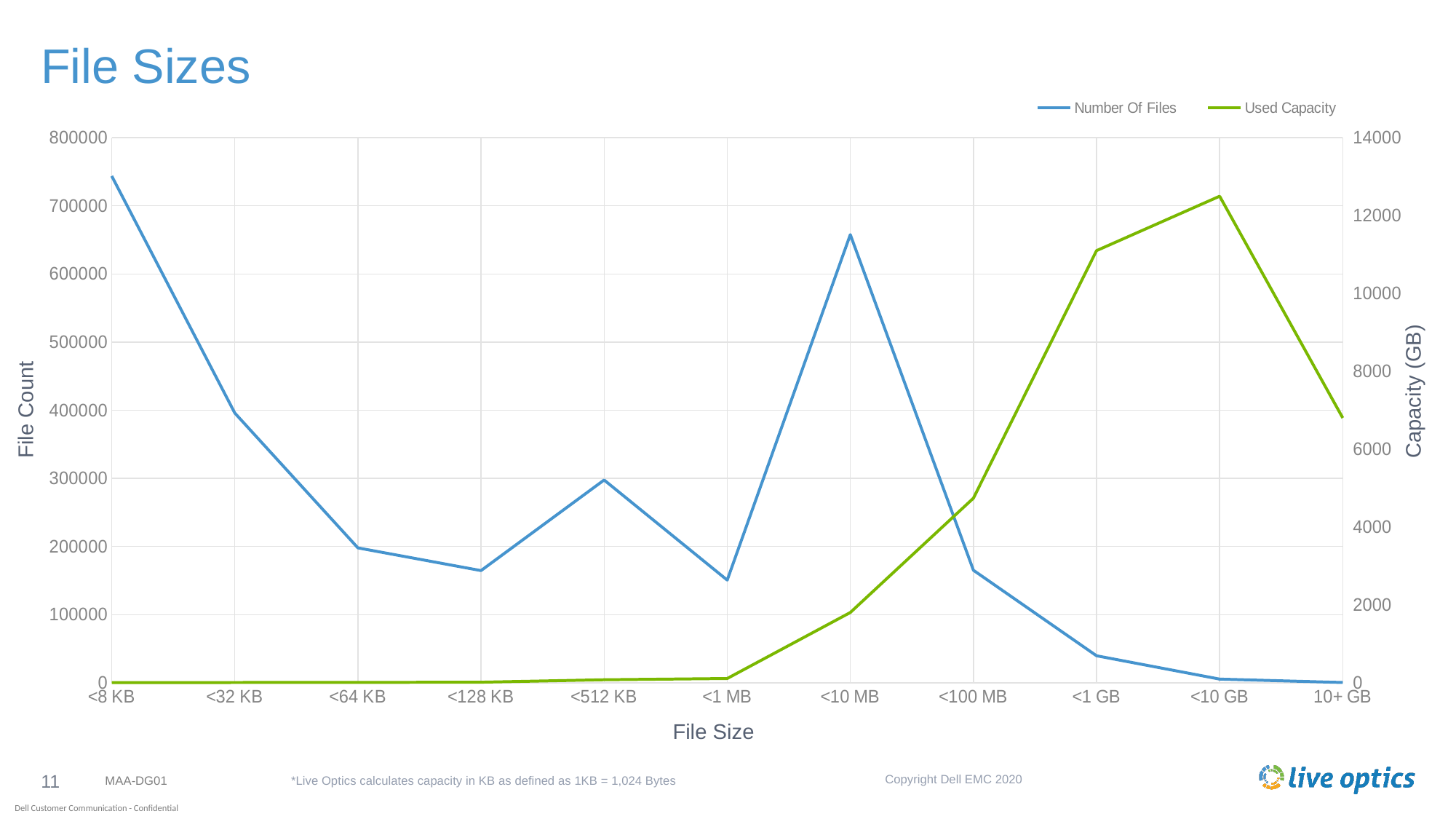

# File Sizes

### Chart

| Category | Number Of Files | Used Capacity |
|---|---|---|
| <8 KB | 743759.0 | 1.99 |
| <32 KB | 395848.0 | 6.5 |
| <64 KB | 197896.0 | 8.71 |
| <128 KB | 164573.0 | 14.27 |
| <512 KB | 297523.0 | 77.18 |
| <1 MB | 150638.0 | 108.74 |
| <10 MB | 657729.0 | 1803.57 |
| <100 MB | 165093.0 | 4739.22 |
| <1 GB | 39571.0 | 11098.52 |
| <10 GB | 5333.0 | 12497.07 |
| 10+ GB | 330.0 | 6801.08 |
Capacity (GB)
File Count
File Size